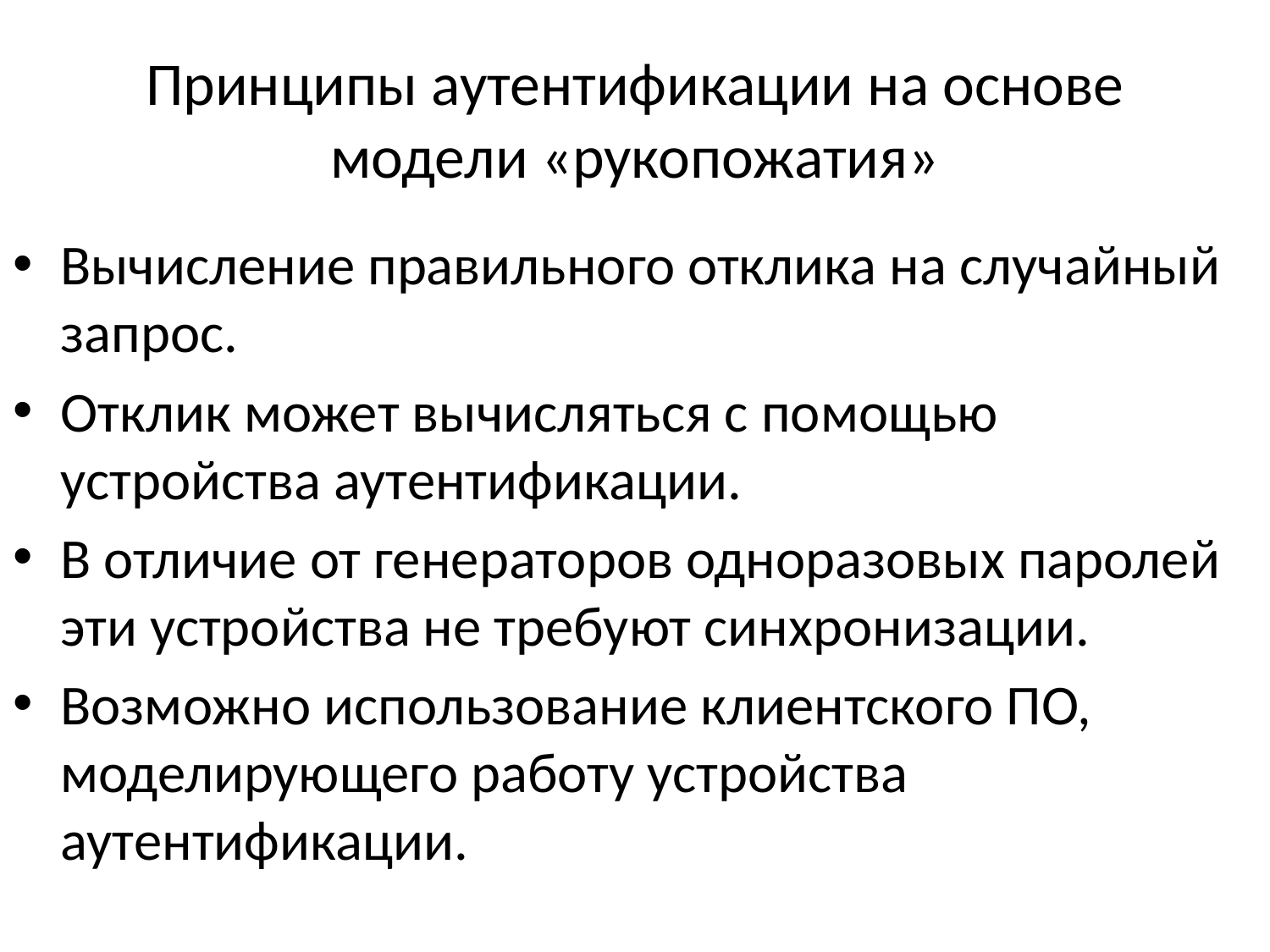

# Принципы аутентификации на основе модели «рукопожатия»
Вычисление правильного отклика на случайный запрос.
Отклик может вычисляться с помощью устройства аутентификации.
В отличие от генераторов одноразовых паролей эти устройства не требуют синхронизации.
Возможно использование клиентского ПО, моделирующего работу устройства аутентификации.